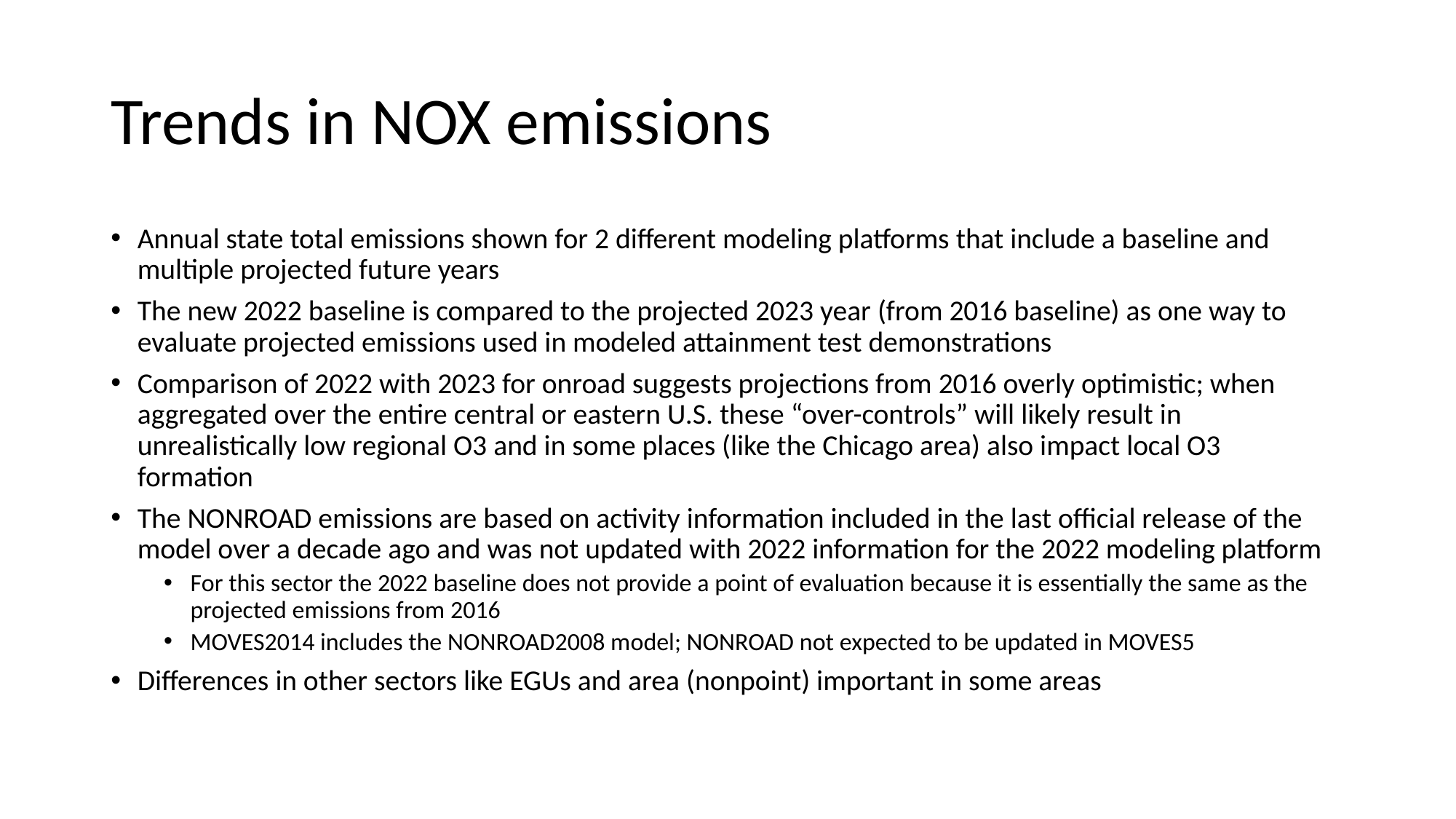

# Trends in NOX emissions
Annual state total emissions shown for 2 different modeling platforms that include a baseline and multiple projected future years
The new 2022 baseline is compared to the projected 2023 year (from 2016 baseline) as one way to evaluate projected emissions used in modeled attainment test demonstrations
Comparison of 2022 with 2023 for onroad suggests projections from 2016 overly optimistic; when aggregated over the entire central or eastern U.S. these “over-controls” will likely result in unrealistically low regional O3 and in some places (like the Chicago area) also impact local O3 formation
The NONROAD emissions are based on activity information included in the last official release of the model over a decade ago and was not updated with 2022 information for the 2022 modeling platform
For this sector the 2022 baseline does not provide a point of evaluation because it is essentially the same as the projected emissions from 2016
MOVES2014 includes the NONROAD2008 model; NONROAD not expected to be updated in MOVES5
Differences in other sectors like EGUs and area (nonpoint) important in some areas